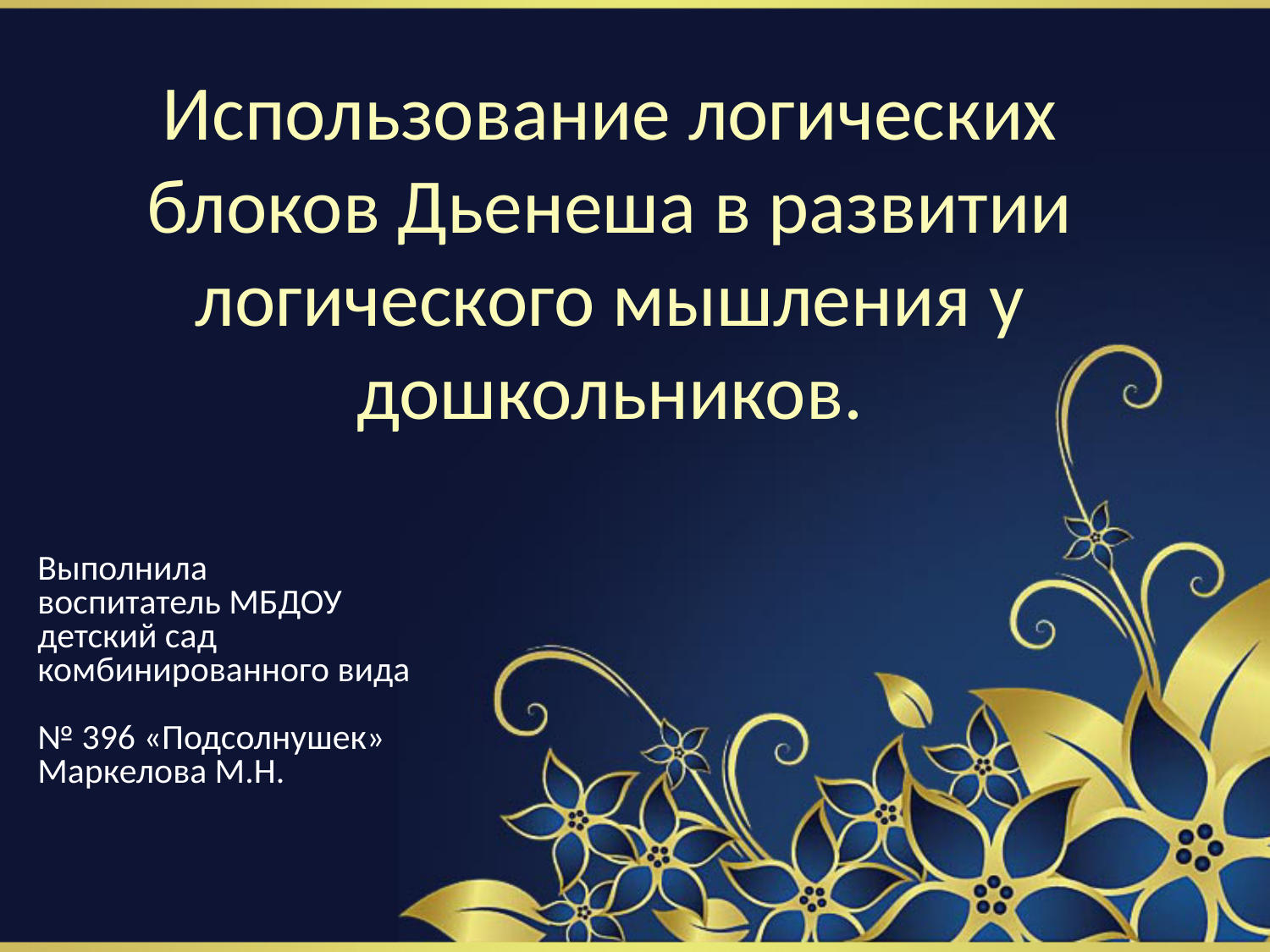

Использование логических блоков Дьенеша в развитии логического мышления у дошкольников.
# Выполнила воспитатель МБДОУ детский сад комбинированного вида № 396 «Подсолнушек» Маркелова М.Н.